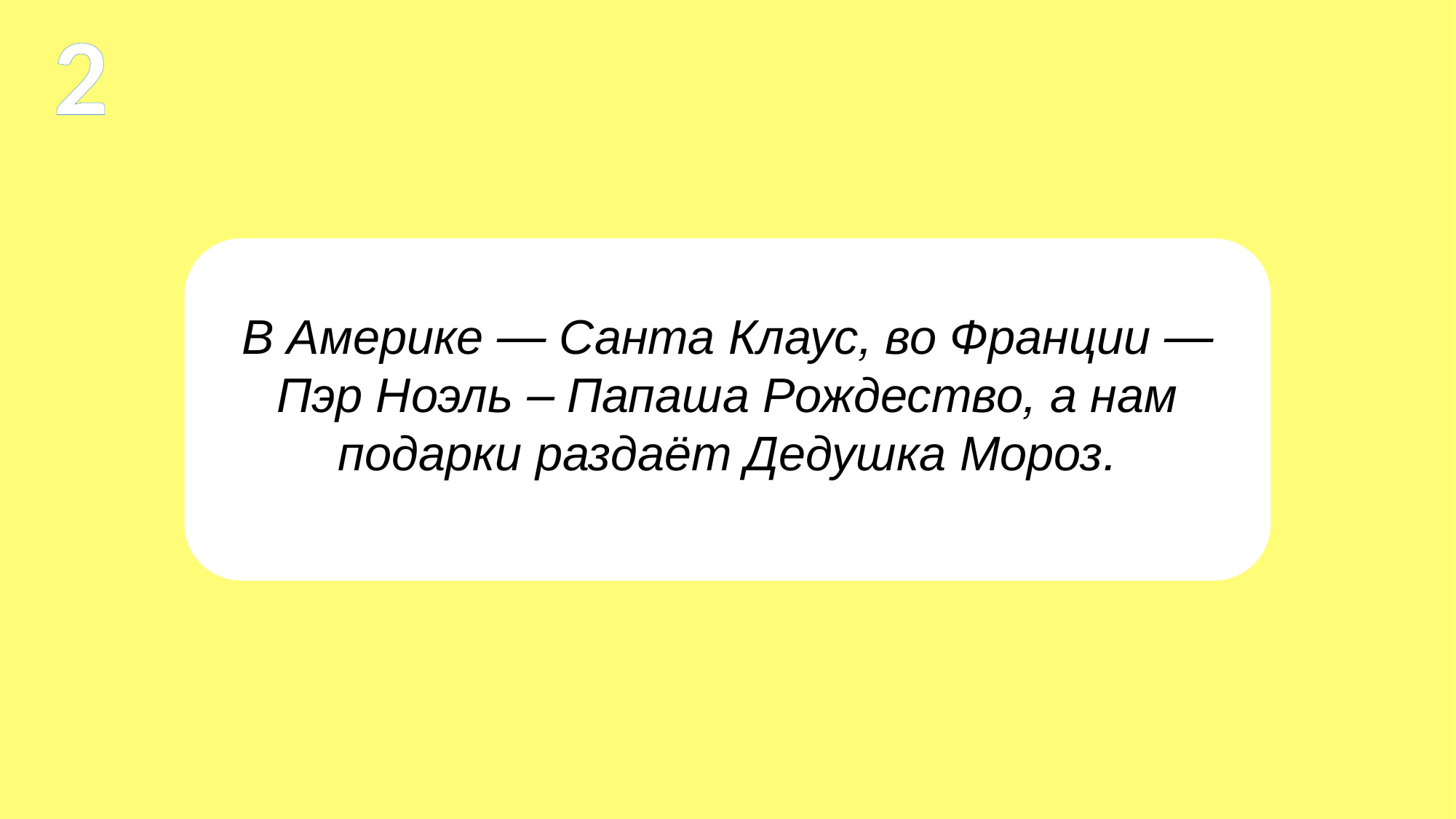

2
В Америке — Санта Клаус, во Франции — Пэр Ноэль – Папаша Рождество, а нам подарки раздаёт Дедушка Мороз.